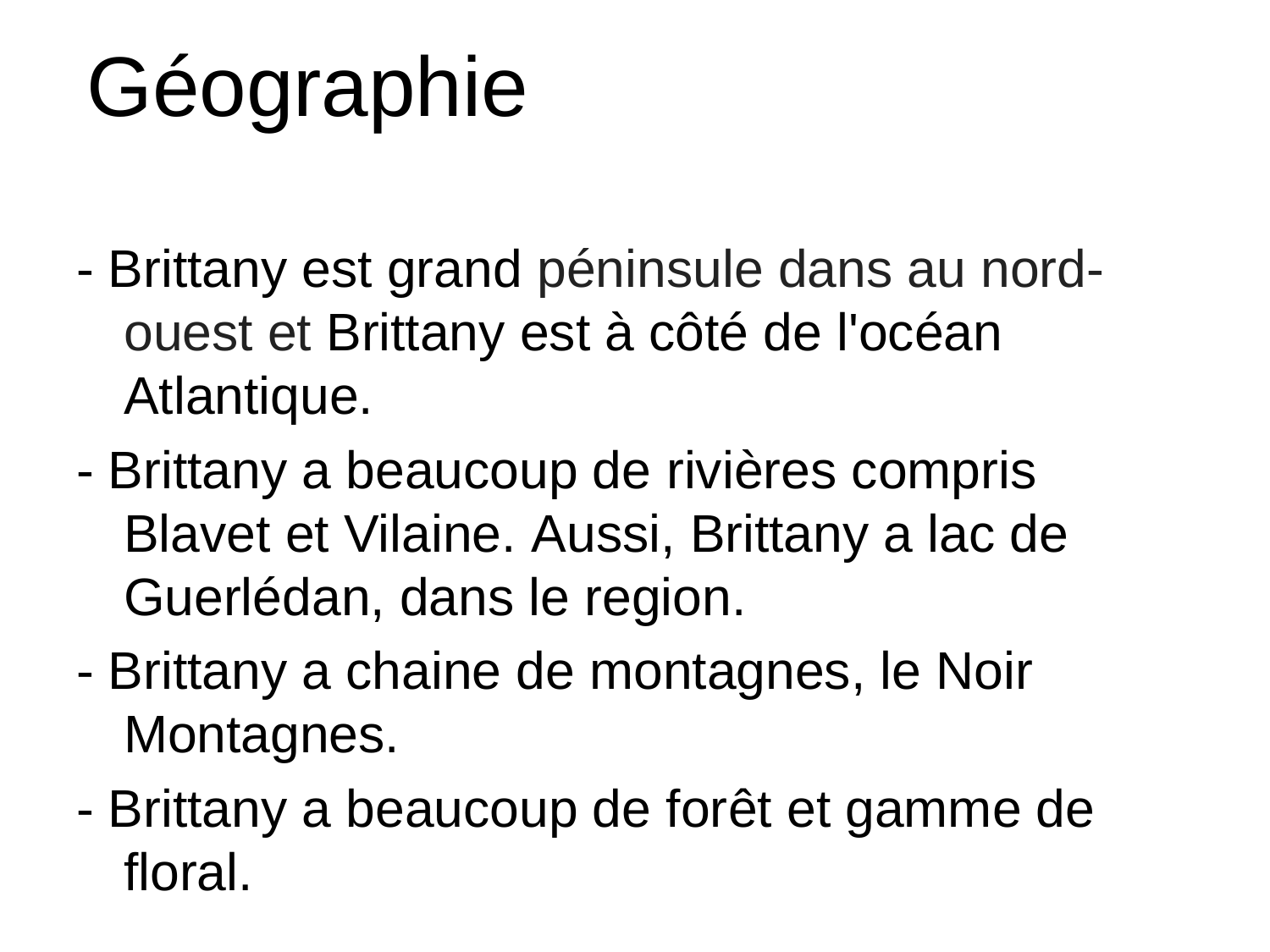

# Géographie
- Brittany est grand péninsule dans au nord-ouest et Brittany est à côté de l'océan Atlantique.
- Brittany a beaucoup de rivières compris Blavet et Vilaine. Aussi, Brittany a lac de Guerlédan, dans le region.
- Brittany a chaine de montagnes, le Noir Montagnes.
- Brittany a beaucoup de forêt et gamme de floral.